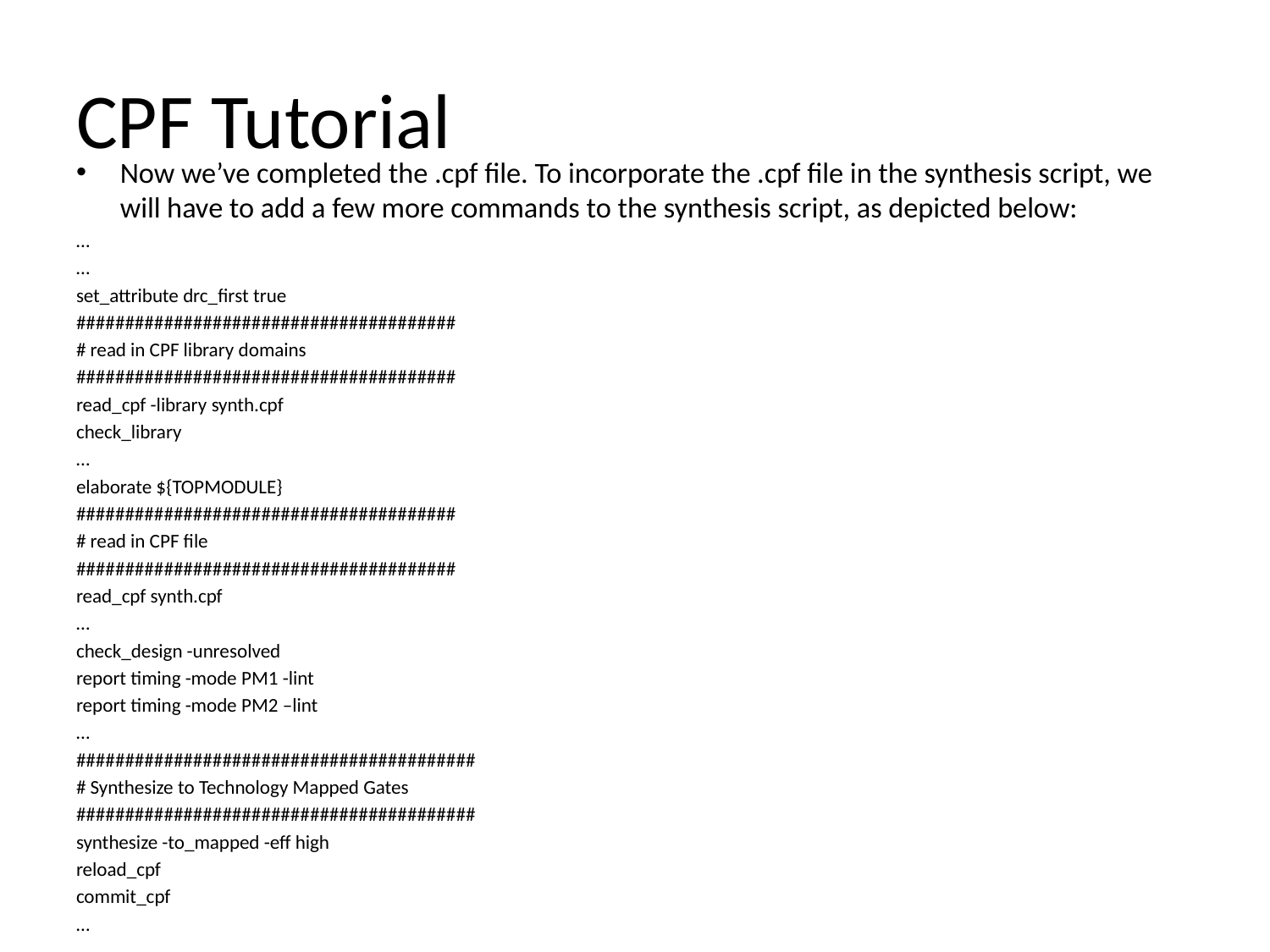

# CPF Tutorial
Now we’ve completed the .cpf file. To incorporate the .cpf file in the synthesis script, we will have to add a few more commands to the synthesis script, as depicted below:
…
…
set_attribute drc_first true
#######################################
# read in CPF library domains
#######################################
read_cpf -library synth.cpf
check_library
…
elaborate ${TOPMODULE}
#######################################
# read in CPF file
#######################################
read_cpf synth.cpf
…
check_design -unresolved
report timing -mode PM1 -lint
report timing -mode PM2 –lint
…
#########################################
# Synthesize to Technology Mapped Gates
#########################################
synthesize -to_mapped -eff high
reload_cpf
commit_cpf
…